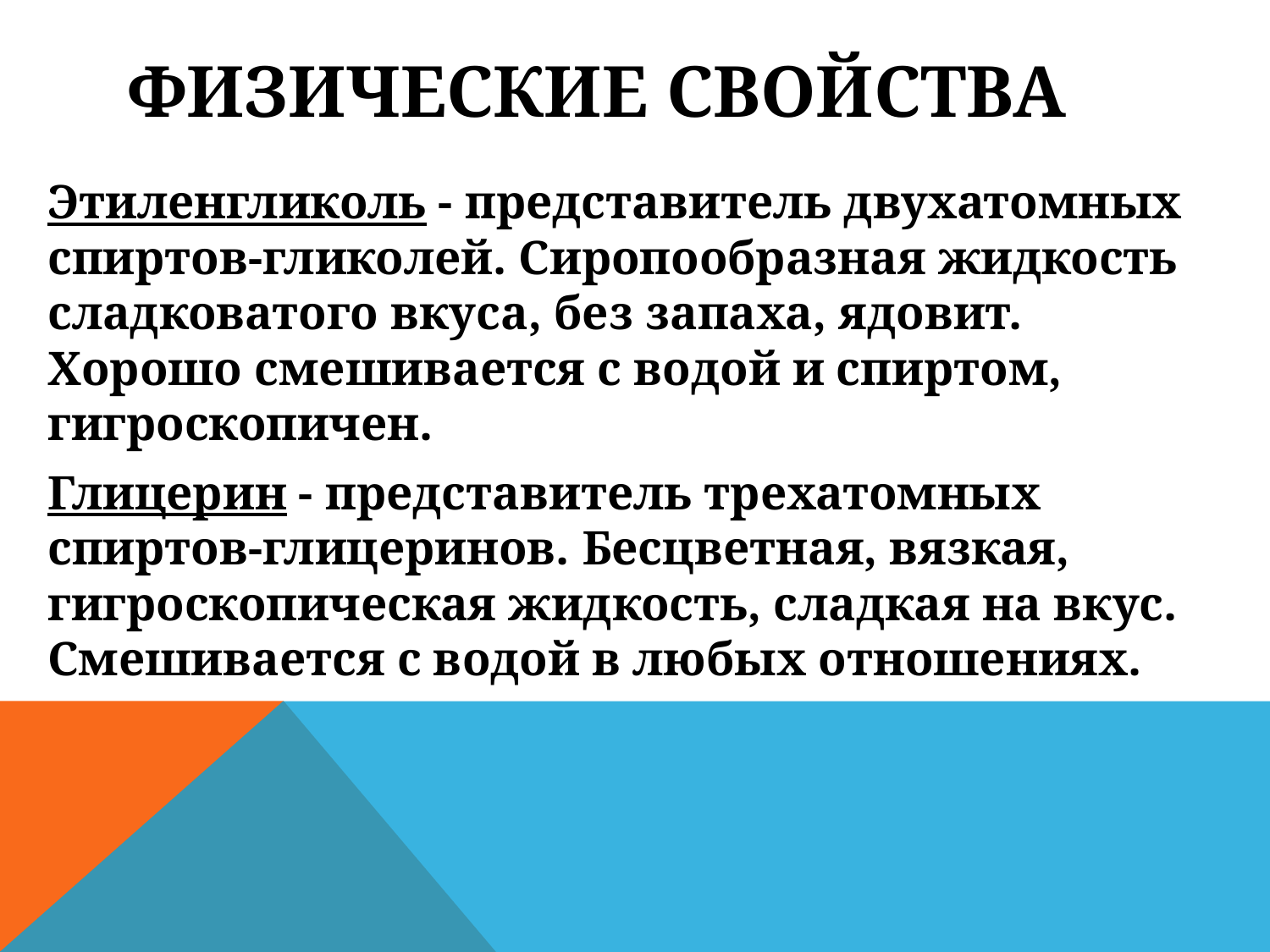

# Физические свойства
Этиленгликоль - представитель двухатомных спиртов-гликолей. Сиропообразная жидкость сладковатого вкуса, без запаха, ядовит. Хорошо смешивается с водой и спиртом, гигроскопичен.
Глицерин - представитель трехатомных спиртов-глицеринов. Бесцветная, вязкая, гигроскопическая жидкость, сладкая на вкус. Смешивается с водой в любых отношениях.